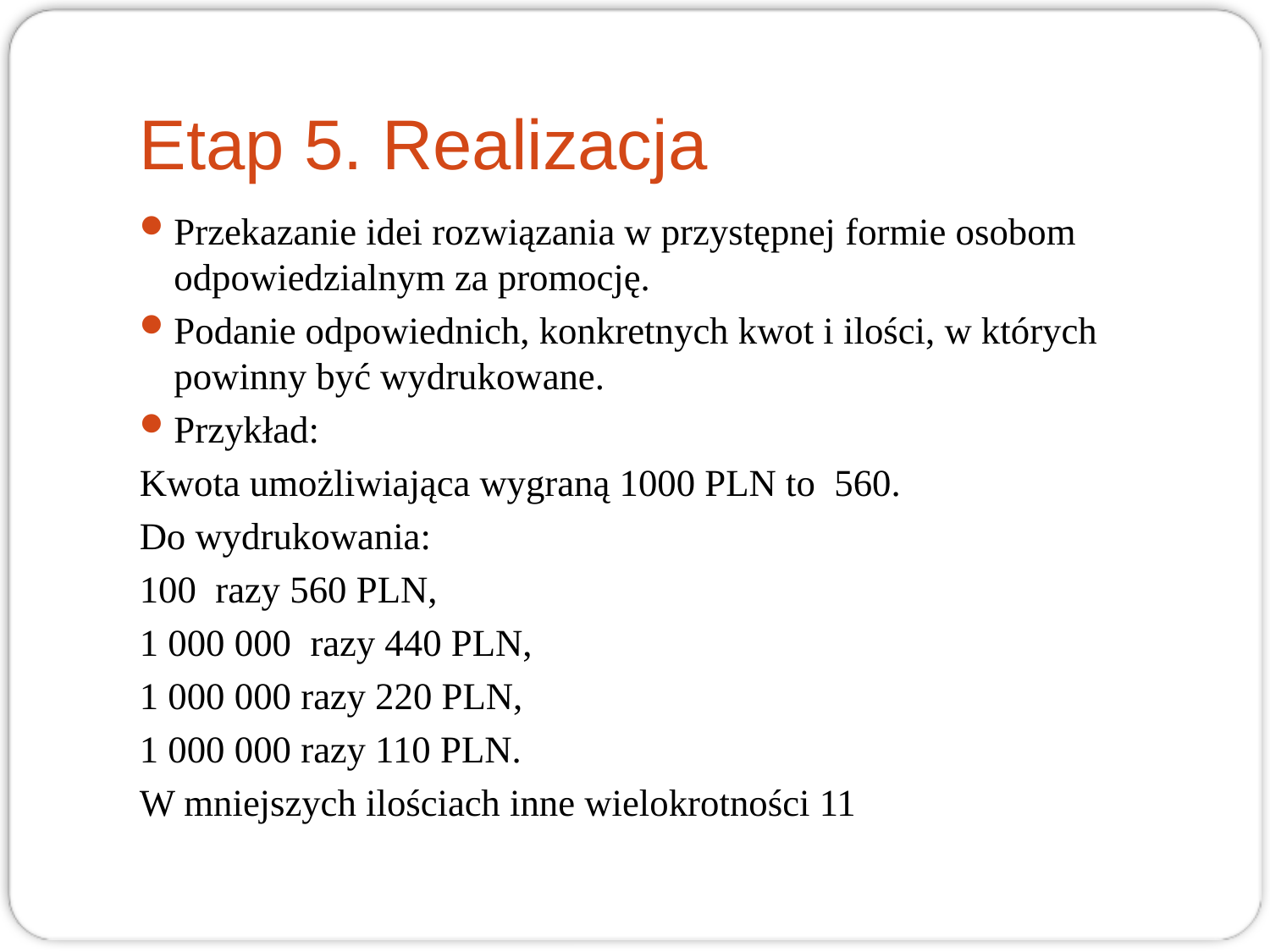

# Etap 5. Realizacja
Przekazanie idei rozwiązania w przystępnej formie osobom odpowiedzialnym za promocję.
Podanie odpowiednich, konkretnych kwot i ilości, w których powinny być wydrukowane.
Przykład:
Kwota umożliwiająca wygraną 1000 PLN to  560.
Do wydrukowania:
100  razy 560 PLN,
1 000 000  razy 440 PLN,
1 000 000 razy 220 PLN,
1 000 000 razy 110 PLN.
W mniejszych ilościach inne wielokrotności 11